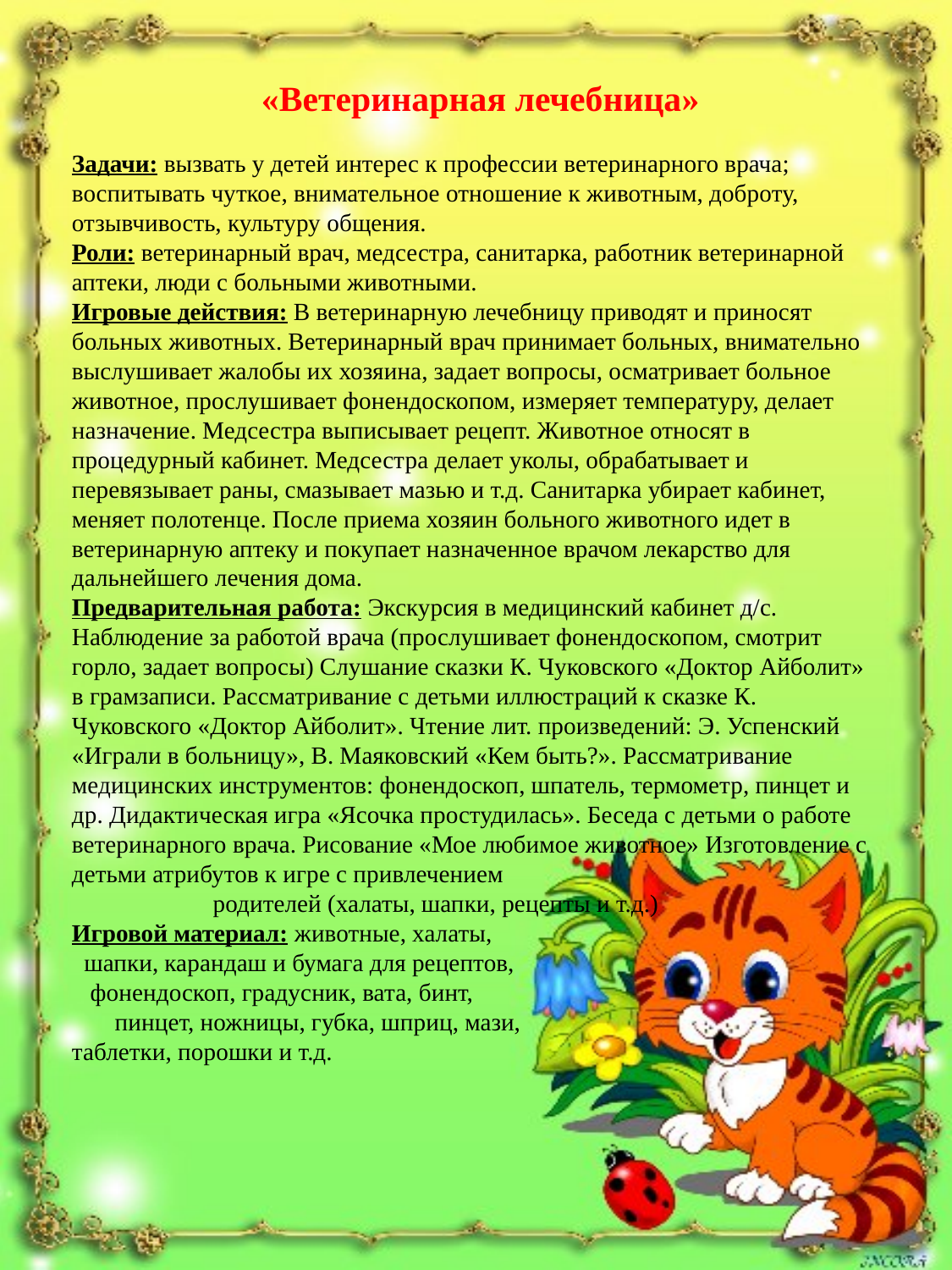

«Ветеринарная лечебница»

Задачи: вызвать у детей интерес к профессии ветеринарного врача; воспитывать чуткое, внимательное отношение к животным, доброту, отзывчивость, культуру общения.
Роли: ветеринарный врач, медсестра, санитарка, работник ветеринарной аптеки, люди с больными животными.
Игровые действия: В ветеринарную лечебницу приводят и приносят больных животных. Ветеринарный врач принимает больных, внимательно выслушивает жалобы их хозяина, задает вопросы, осматривает больное животное, прослушивает фонендоскопом, измеряет температуру, делает назначение. Медсестра выписывает рецепт. Животное относят в процедурный кабинет. Медсестра делает уколы, обрабатывает и перевязывает раны, смазывает мазью и т.д. Санитарка убирает кабинет, меняет полотенце. После приема хозяин больного животного идет в ветеринарную аптеку и покупает назначенное врачом лекарство для дальнейшего лечения дома.
Предварительная работа: Экскурсия в медицинский кабинет д/с. Наблюдение за работой врача (прослушивает фонендоскопом, смотрит горло, задает вопросы) Слушание сказки К. Чуковского «Доктор Айболит» в грамзаписи. Рассматривание с детьми иллюстраций к сказке К. Чуковского «Доктор Айболит». Чтение лит. произведений: Э. Успенский «Играли в больницу», В. Маяковский «Кем быть?». Рассматривание медицинских инструментов: фонендоскоп, шпатель, термометр, пинцет и др. Дидактическая игра «Ясочка простудилась». Беседа с детьми о работе ветеринарного врача. Рисование «Мое любимое животное» Изготовление с детьми атрибутов к игре с привлечением                                                                                     родителей (халаты, шапки, рецепты и т.д.)
Игровой материал: животные, халаты,                                                                  шапки, карандаш и бумага для рецептов,                                                               фонендоскоп, градусник, вата, бинт,                                                                          пинцет, ножницы, губка, шприц, мази,                                                      таблетки, порошки и т.д.